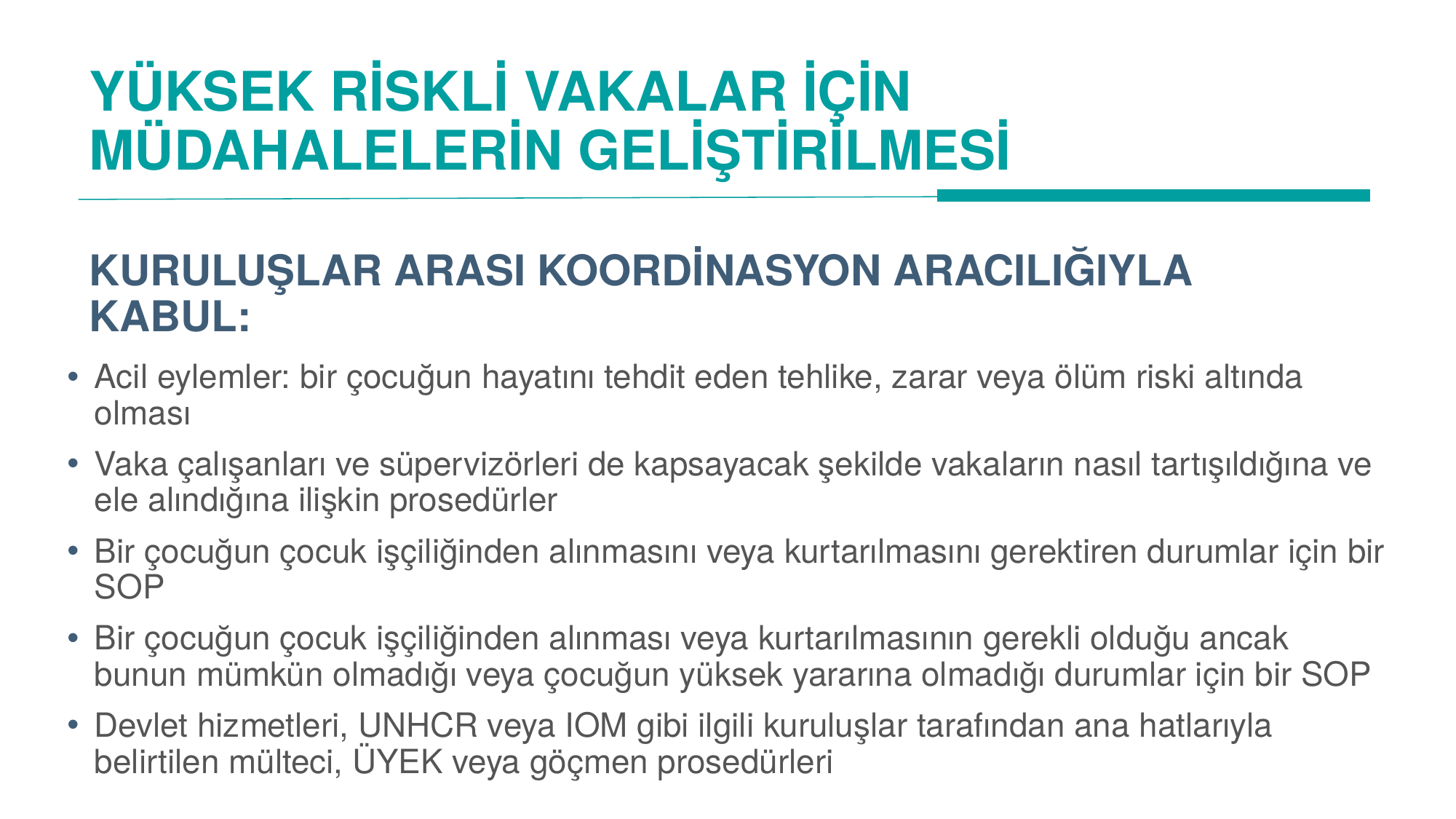

# YÜKSEK RİSKLİ VAKALAR İÇİN MÜDAHALELERİN GELİŞTİRİLMESİ
KURULUŞLAR ARASI KOORDİNASYON ARACILIĞIYLA KABUL:

Acil eylemler: bir çocuğun hayatını tehdit eden tehlike, zarar veya ölüm riski altında olması
Vaka çalışanları ve süpervizörleri de kapsayacak şekilde vakaların nasıl tartışıldığına ve ele alındığına ilişkin prosedürler
Bir çocuğun çocuk işçiliğinden alınmasını veya kurtarılmasını gerektiren durumlar için bir SOP
Bir çocuğun çocuk işçiliğinden alınması veya kurtarılmasının gerekli olduğu ancak bunun mümkün olmadığı veya çocuğun yüksek yararına olmadığı durumlar için bir SOP
Devlet hizmetleri, UNHCR veya IOM gibi ilgili kuruluşlar tarafından ana hatlarıyla belirtilen mülteci, ÜYEK veya göçmen prosedürleri